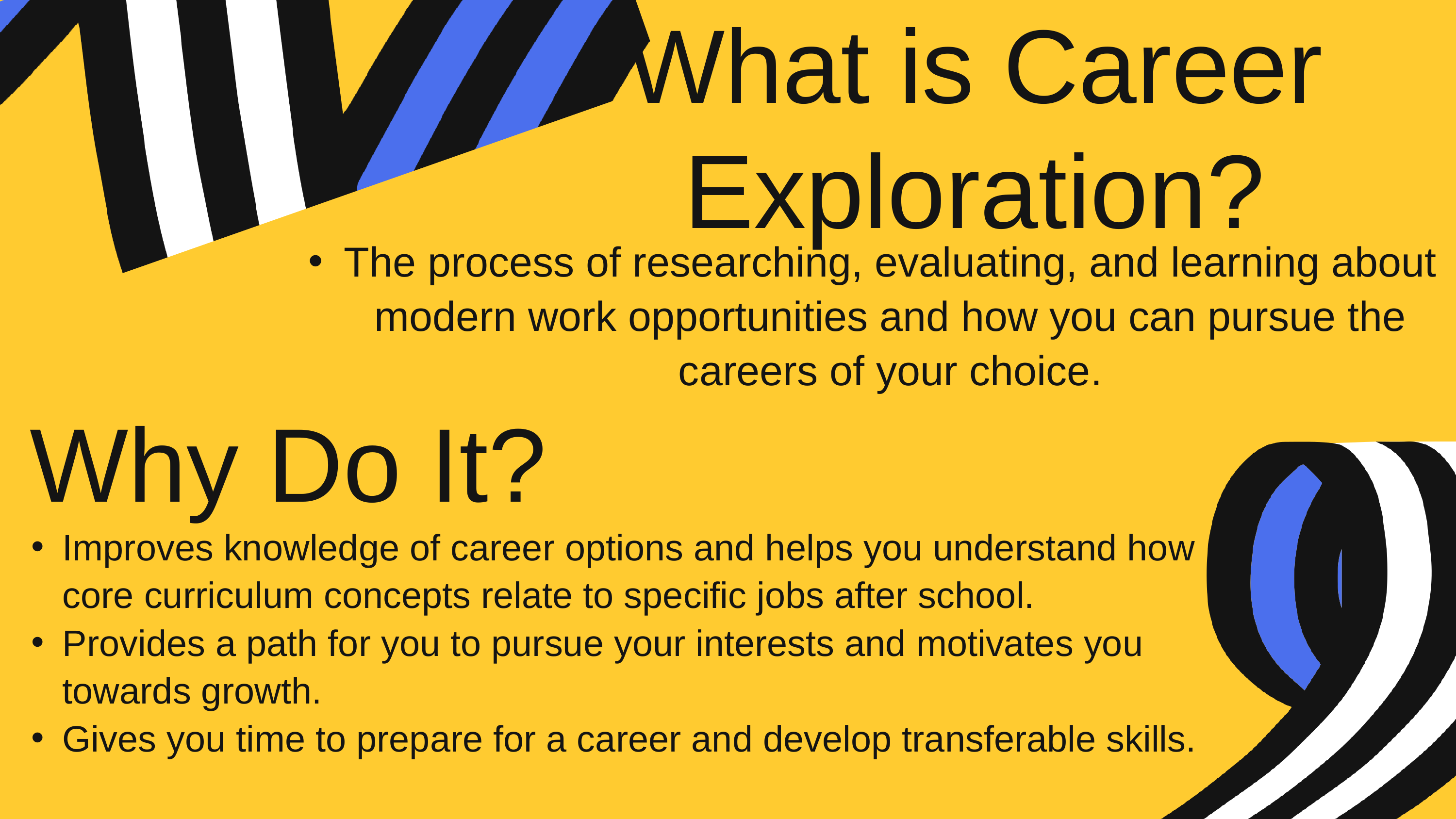

What is Career Exploration?
The process of researching, evaluating, and learning about modern work opportunities and how you can pursue the careers of your choice.
Why Do It?

Improves knowledge of career options and helps you understand how core curriculum concepts relate to specific jobs after school.
Provides a path for you to pursue your interests and motivates you towards growth.
Gives you time to prepare for a career and develop transferable skills.